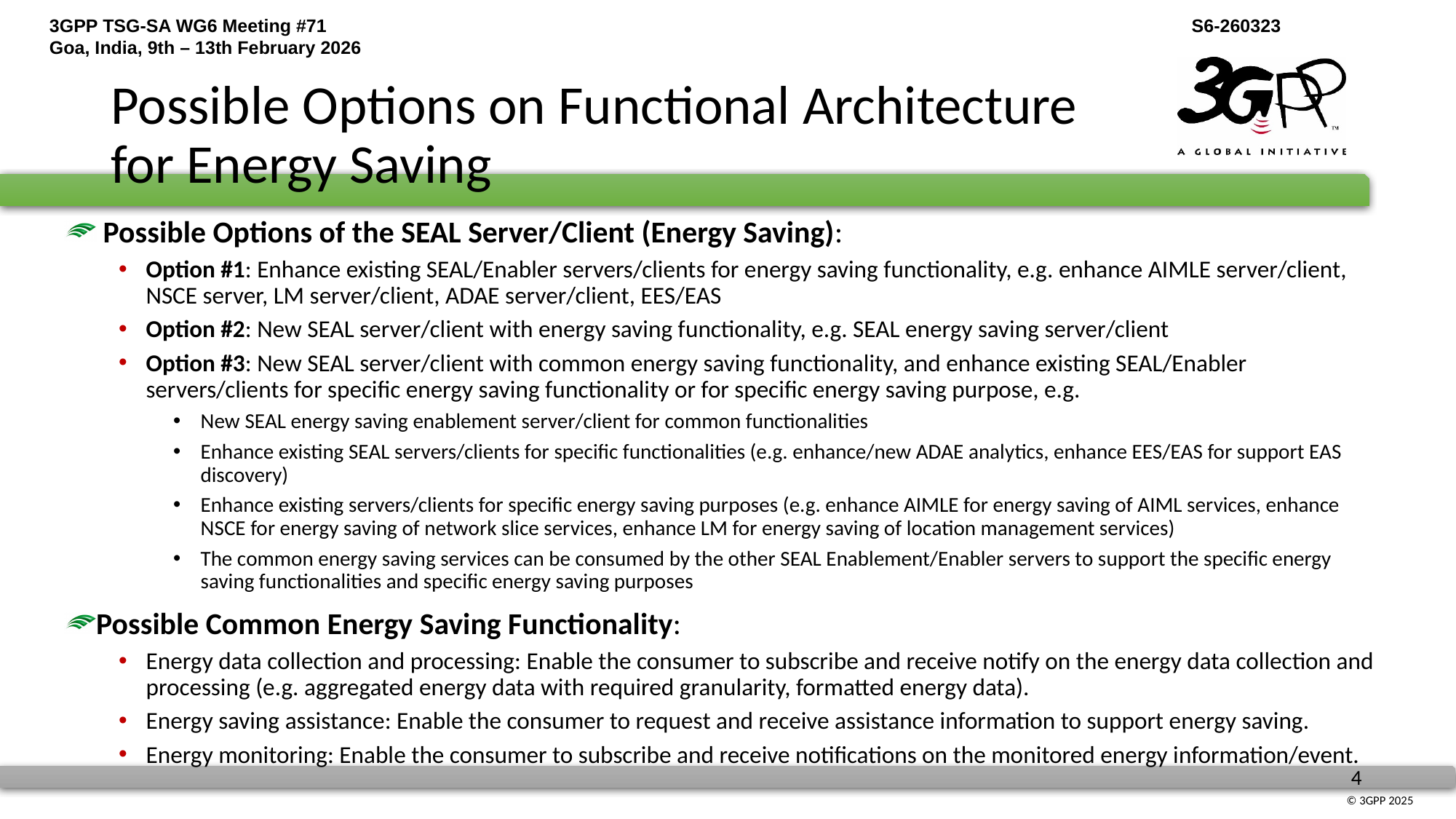

Possible Options on Functional Architecture
for Energy Saving
 Possible Options of the SEAL Server/Client (Energy Saving):
Option #1: Enhance existing SEAL/Enabler servers/clients for energy saving functionality, e.g. enhance AIMLE server/client, NSCE server, LM server/client, ADAE server/client, EES/EAS
Option #2: New SEAL server/client with energy saving functionality, e.g. SEAL energy saving server/client
Option #3: New SEAL server/client with common energy saving functionality, and enhance existing SEAL/Enabler servers/clients for specific energy saving functionality or for specific energy saving purpose, e.g.
New SEAL energy saving enablement server/client for common functionalities
Enhance existing SEAL servers/clients for specific functionalities (e.g. enhance/new ADAE analytics, enhance EES/EAS for support EAS discovery)
Enhance existing servers/clients for specific energy saving purposes (e.g. enhance AIMLE for energy saving of AIML services, enhance NSCE for energy saving of network slice services, enhance LM for energy saving of location management services)
The common energy saving services can be consumed by the other SEAL Enablement/Enabler servers to support the specific energy saving functionalities and specific energy saving purposes
Possible Common Energy Saving Functionality:
Energy data collection and processing: Enable the consumer to subscribe and receive notify on the energy data collection and processing (e.g. aggregated energy data with required granularity, formatted energy data).
Energy saving assistance: Enable the consumer to request and receive assistance information to support energy saving.
Energy monitoring: Enable the consumer to subscribe and receive notifications on the monitored energy information/event.